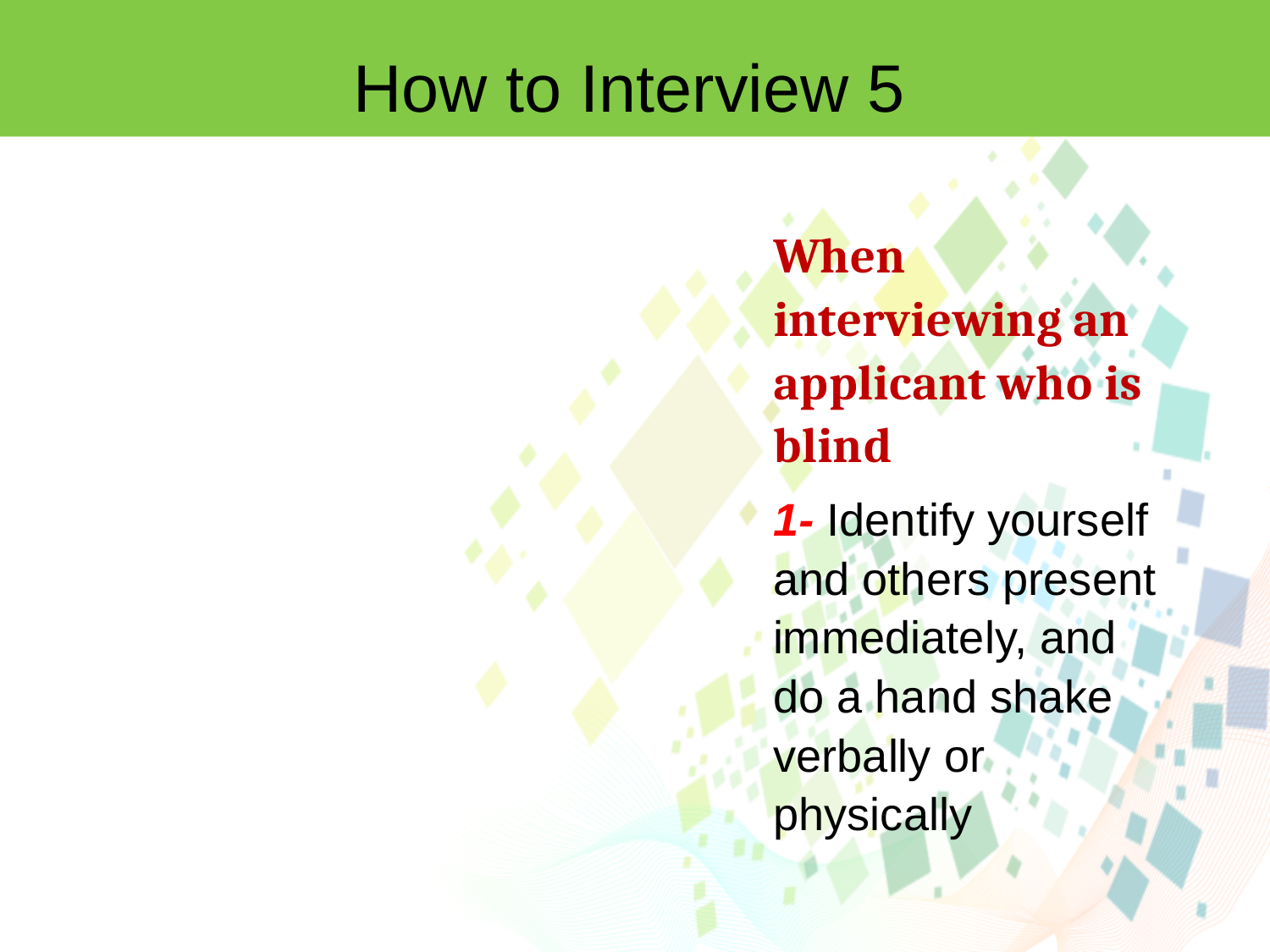

How to Interview 5
When interviewing an applicant who is blind
1- Identify yourself and others present immediately, and do a hand shake verbally or physically